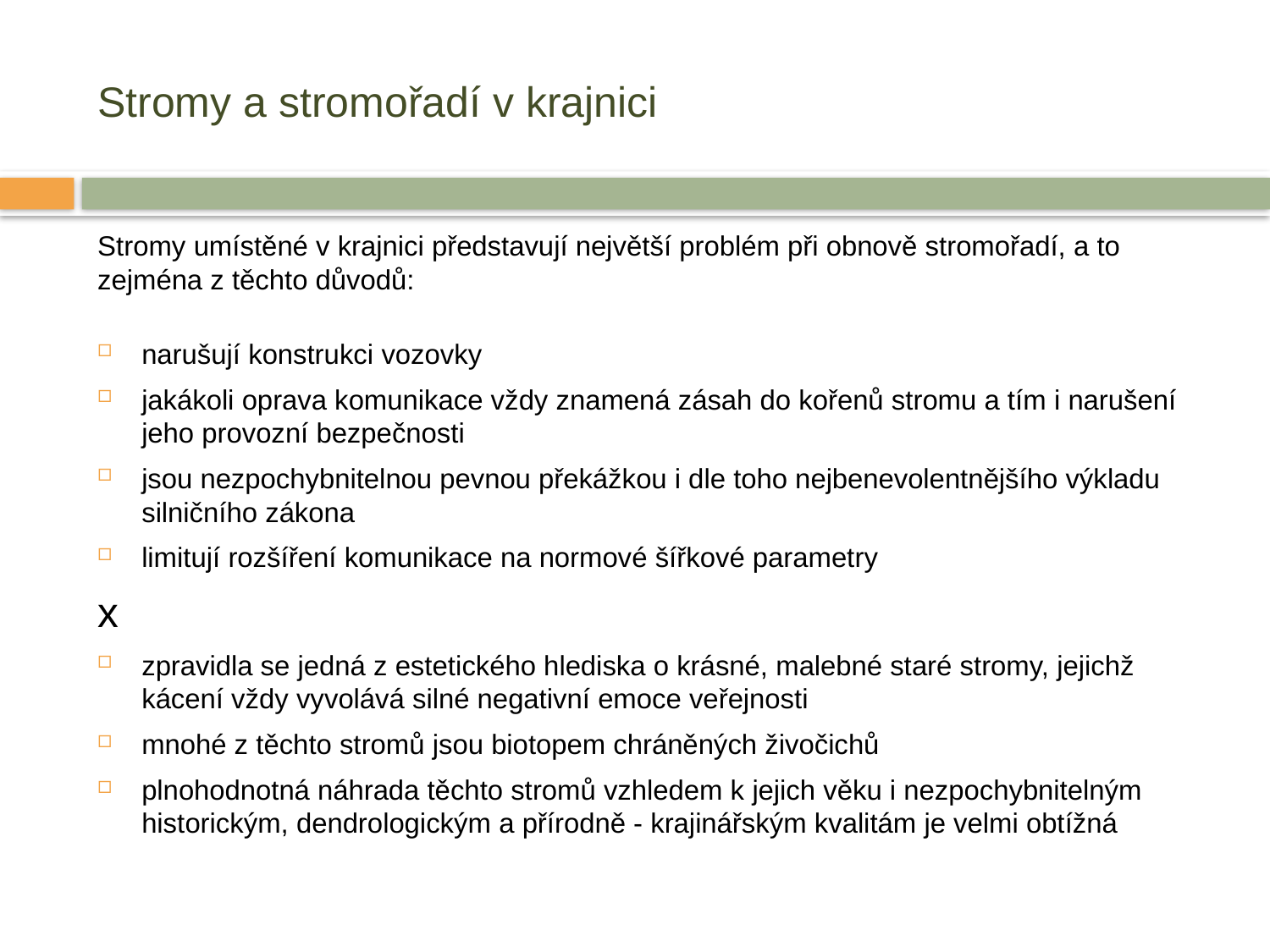

# Stromy a stromořadí v krajnici
Stromy umístěné v krajnici představují největší problém při obnově stromořadí, a to zejména z těchto důvodů:

narušují konstrukci vozovky
jakákoli oprava komunikace vždy znamená zásah do kořenů stromu a tím i narušení jeho provozní bezpečnosti
jsou nezpochybnitelnou pevnou překážkou i dle toho nejbenevolentnějšího výkladu silničního zákona
limitují rozšíření komunikace na normové šířkové parametry
x
zpravidla se jedná z estetického hlediska o krásné, malebné staré stromy, jejichž kácení vždy vyvolává silné negativní emoce veřejnosti
mnohé z těchto stromů jsou biotopem chráněných živočichů
plnohodnotná náhrada těchto stromů vzhledem k jejich věku i nezpochybnitelným historickým, dendrologickým a přírodně - krajinářským kvalitám je velmi obtížná